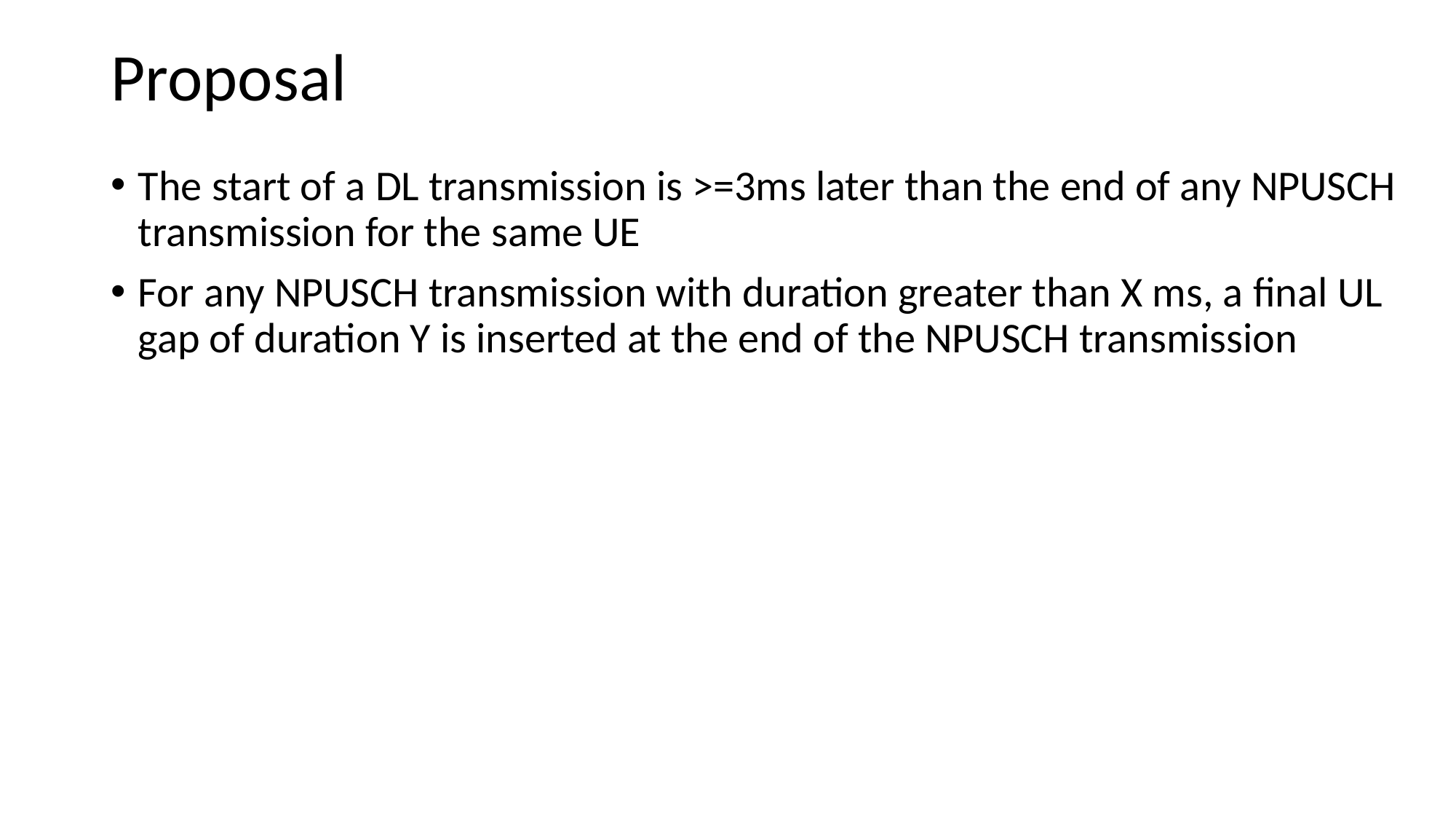

# Proposal
The start of a DL transmission is >=3ms later than the end of any NPUSCH transmission for the same UE
For any NPUSCH transmission with duration greater than X ms, a final UL gap of duration Y is inserted at the end of the NPUSCH transmission